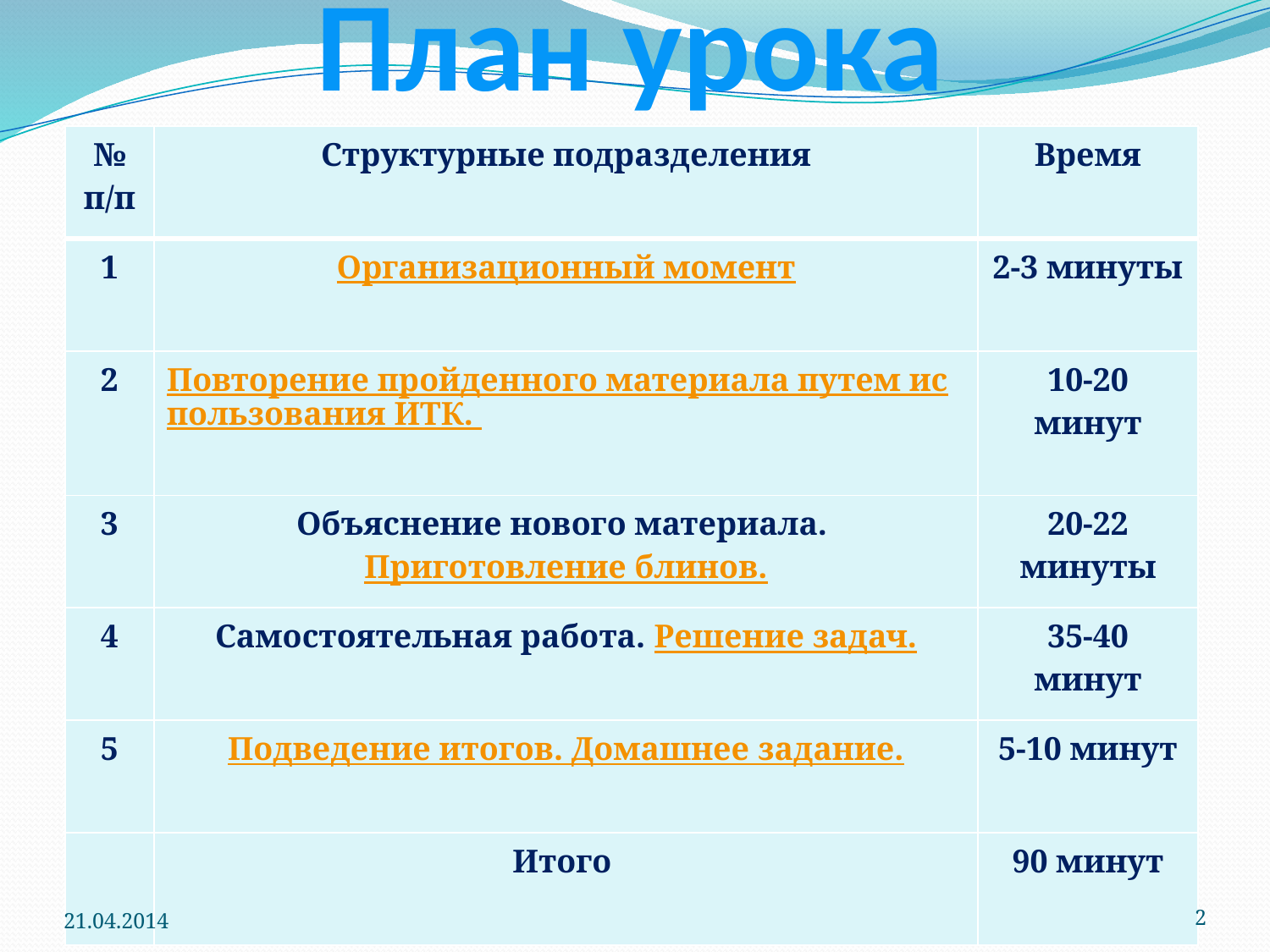

# План урока
| № п/п | Структурные подразделения | Время |
| --- | --- | --- |
| 1 | Организационный момент | 2-3 минуты |
| 2 | Повторение пройденного материала путем использования ИТК. | 10-20 минут |
| 3 | Объяснение нового материала. Приготовление блинов. | 20-22 минуты |
| 4 | Самостоятельная работа. Решение задач. | 35-40 минут |
| 5 | Подведение итогов. Домашнее задание. | 5-10 минут |
|  | Итого | 90 минут |
21.04.2014
2